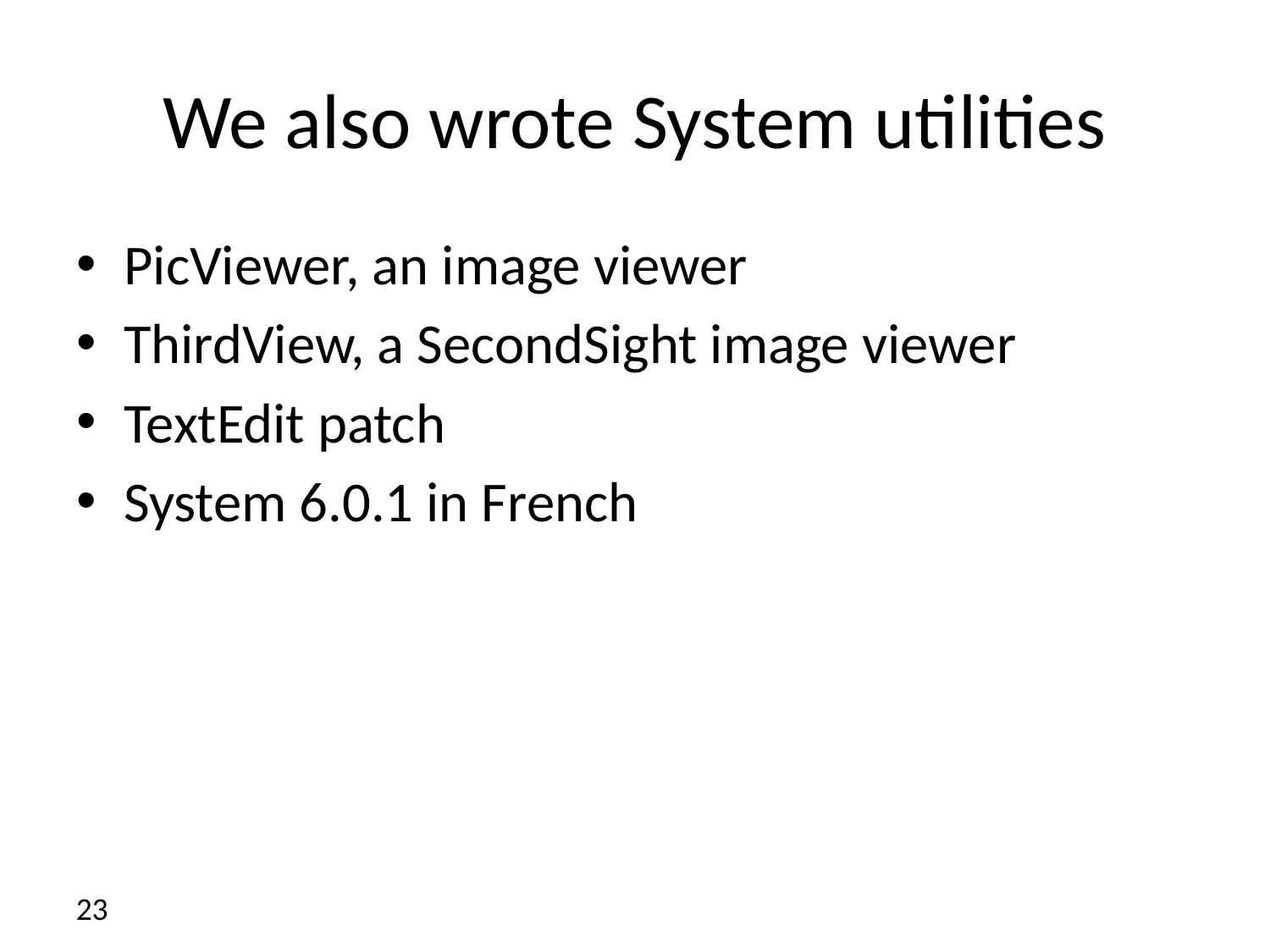

# We also wrote System utilities
PicViewer, an image viewer
ThirdView, a SecondSight image viewer
TextEdit patch
System 6.0.1 in French
23